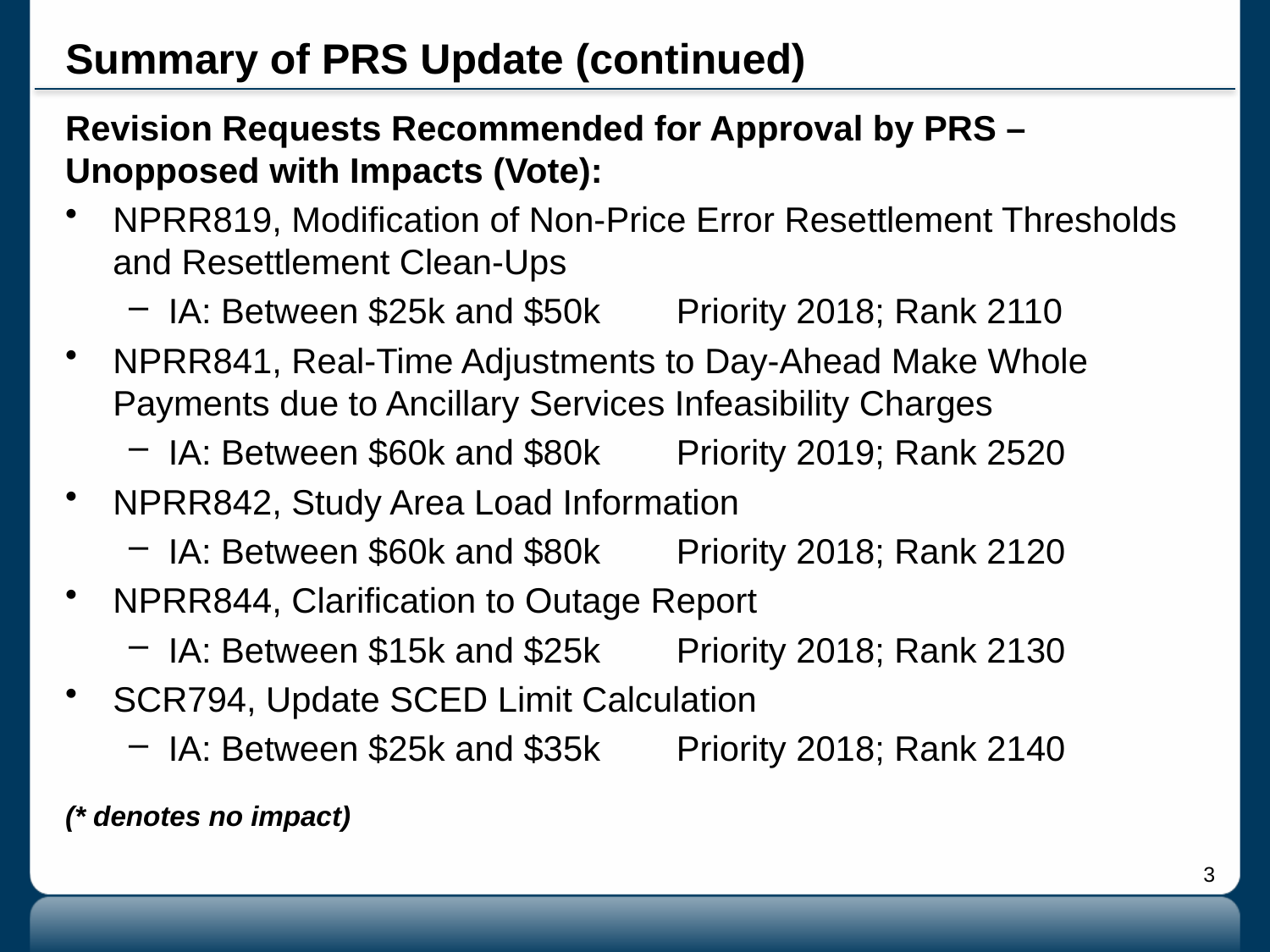

# Summary of PRS Update (continued)
Revision Requests Recommended for Approval by PRS – Unopposed with Impacts (Vote):
NPRR819, Modification of Non-Price Error Resettlement Thresholds and Resettlement Clean-Ups
IA: Between $25k and $50k	Priority 2018; Rank 2110
NPRR841, Real-Time Adjustments to Day-Ahead Make Whole Payments due to Ancillary Services Infeasibility Charges
IA: Between $60k and $80k	Priority 2019; Rank 2520
NPRR842, Study Area Load Information
IA: Between $60k and $80k	Priority 2018; Rank 2120
NPRR844, Clarification to Outage Report
IA: Between $15k and $25k	Priority 2018; Rank 2130
SCR794, Update SCED Limit Calculation
IA: Between $25k and $35k	Priority 2018; Rank 2140

(* denotes no impact)